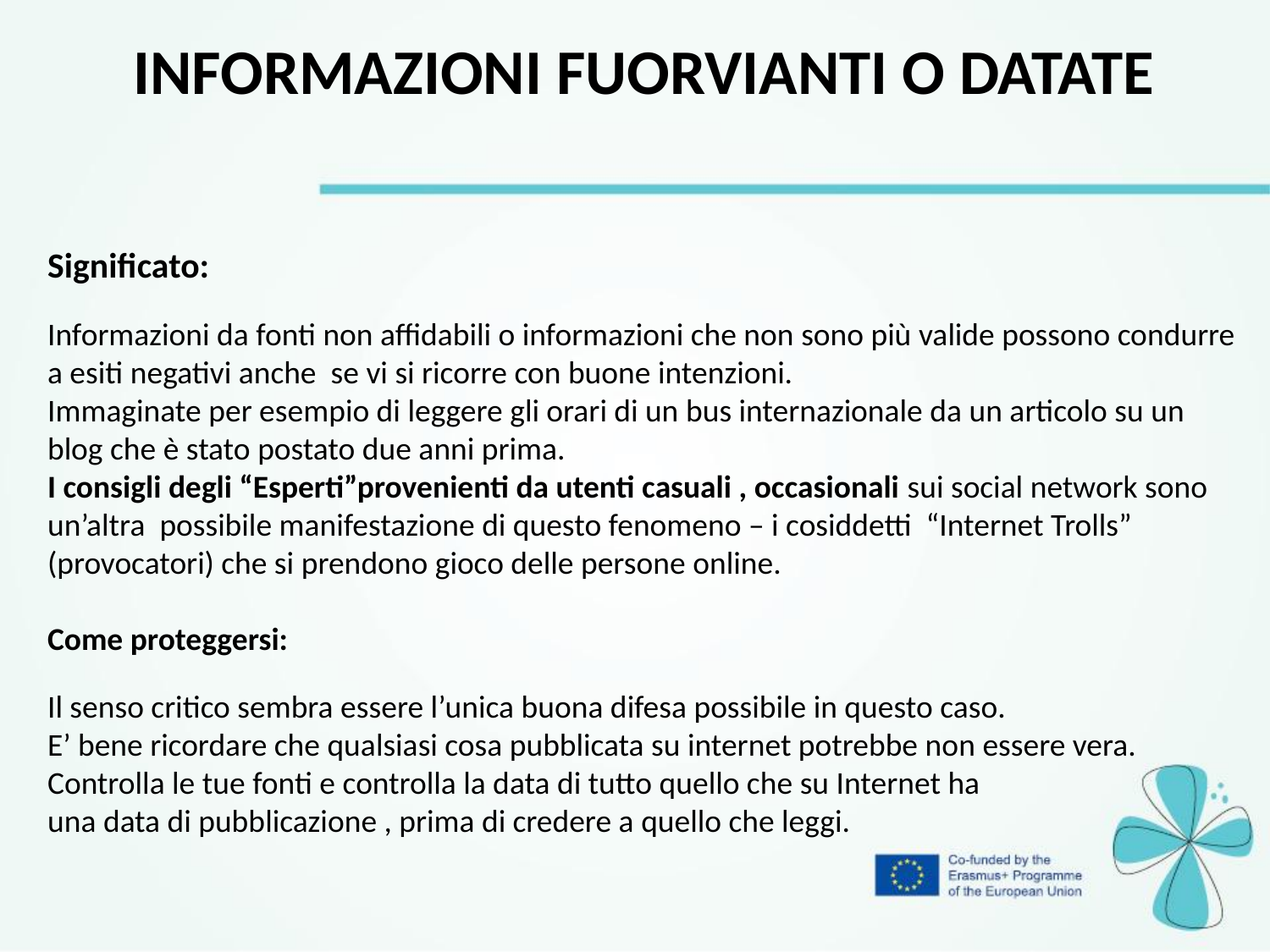

Informazioni fuorvianti o datate
Significato:

Informazioni da fonti non affidabili o informazioni che non sono più valide possono condurre a esiti negativi anche  se vi si ricorre con buone intenzioni.
Immaginate per esempio di leggere gli orari di un bus internazionale da un articolo su un blog che è stato postato due anni prima.
I consigli degli “Esperti”provenienti da utenti casuali , occasionali sui social network sono un’altra  possibile manifestazione di questo fenomeno – i cosiddetti  “Internet Trolls” (provocatori) che si prendono gioco delle persone online.

Come proteggersi:

Il senso critico sembra essere l’unica buona difesa possibile in questo caso.
E’ bene ricordare che qualsiasi cosa pubblicata su internet potrebbe non essere vera. Controlla le tue fonti e controlla la data di tutto quello che su Internet ha
una data di pubblicazione , prima di credere a quello che leggi.